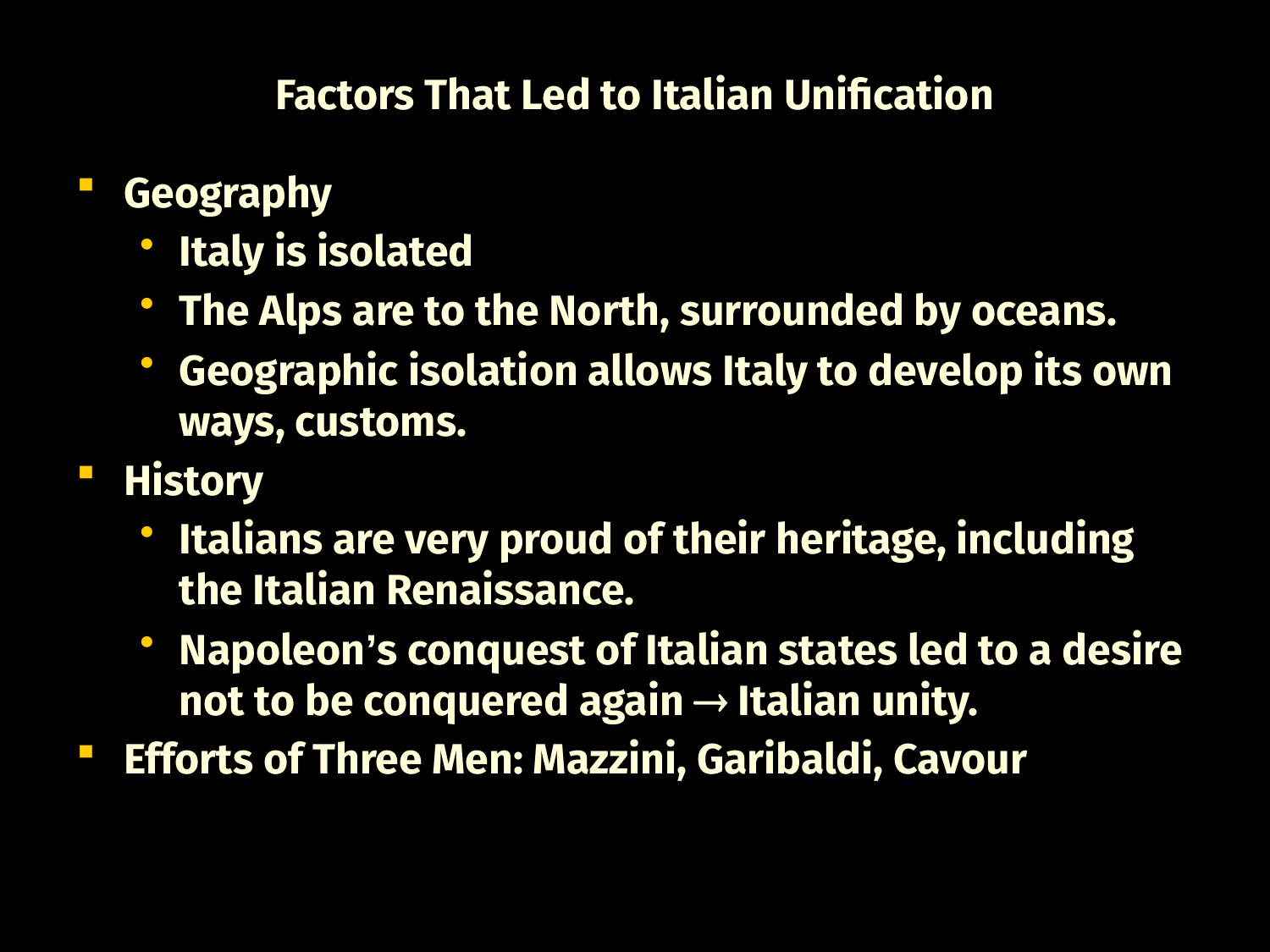

# Factors That Led to Italian Unification
Geography
Italy is isolated
The Alps are to the North, surrounded by oceans.
Geographic isolation allows Italy to develop its own ways, customs.
History
Italians are very proud of their heritage, including the Italian Renaissance.
Napoleon’s conquest of Italian states led to a desire not to be conquered again → Italian unity.
Efforts of Three Men: Mazzini, Garibaldi, Cavour